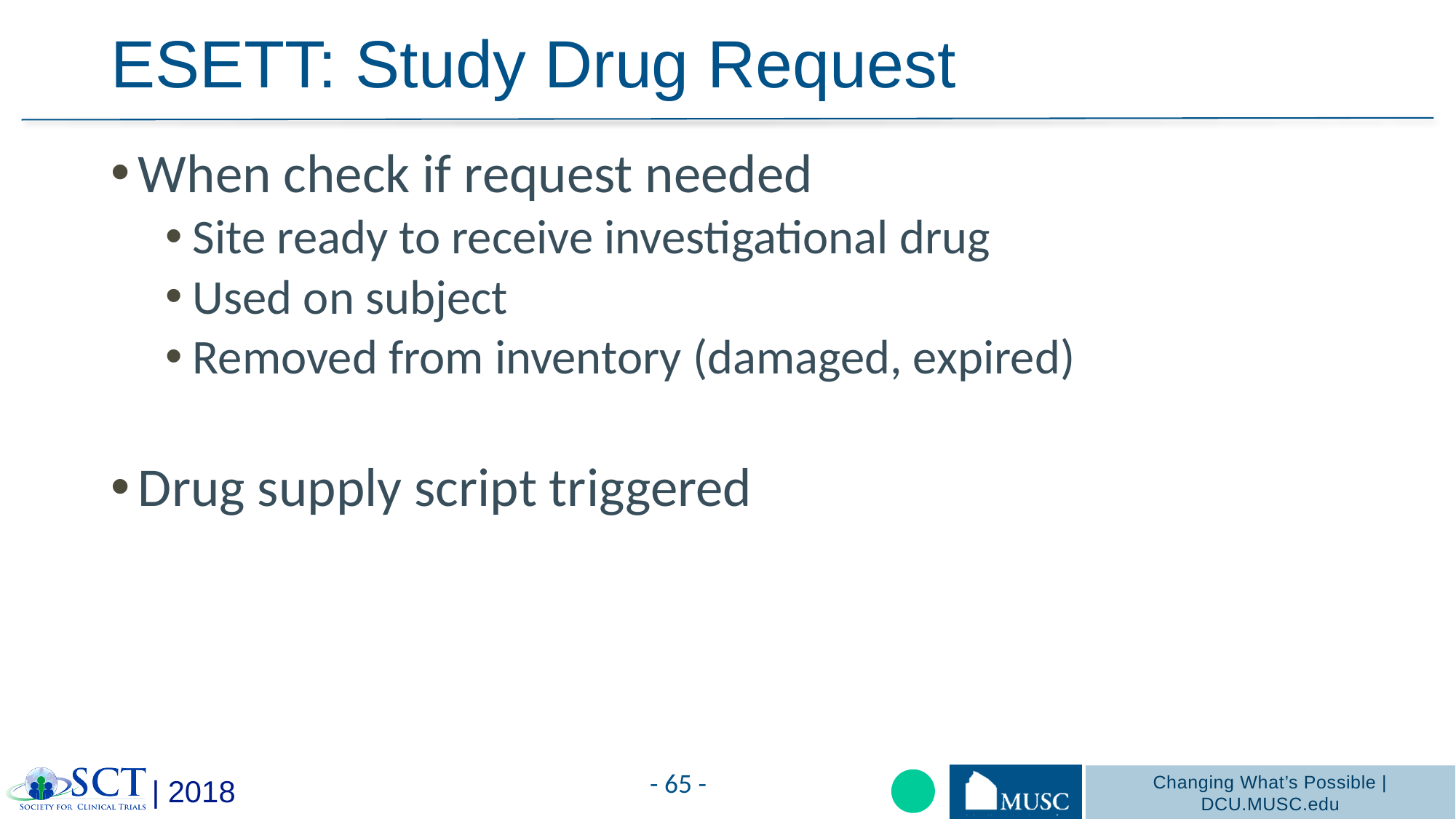

# ESETT: Study Drug Request
When check if request needed
Site ready to receive investigational drug
Used on subject
Removed from inventory (damaged, expired)

Drug supply script triggered
- 65 -